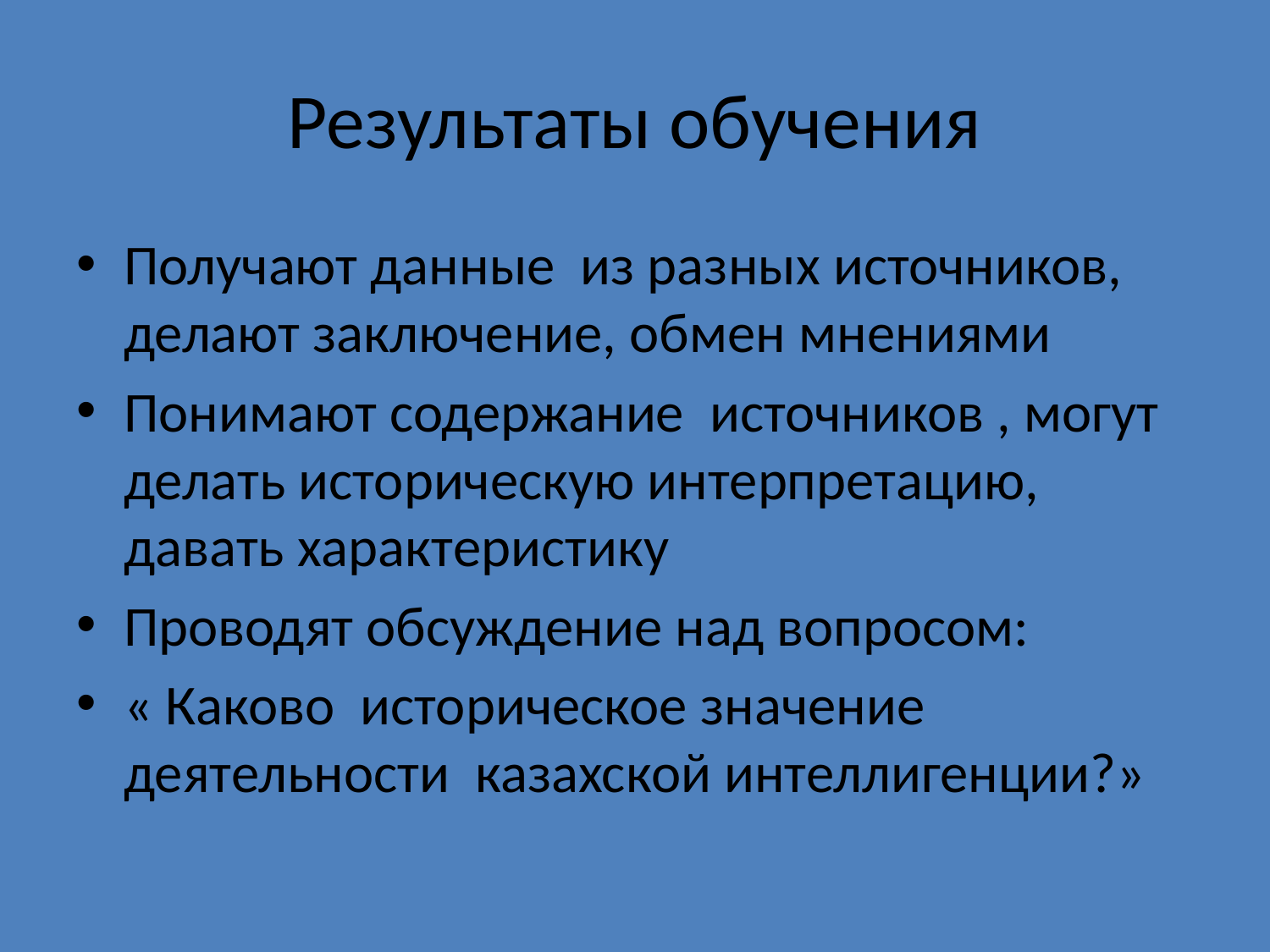

# Результаты обучения
Получают данные  из разных источников, делают заключение, обмен мнениями
Понимают содержание  источников , могут делать историческую интерпретацию, давать характеристику
Проводят обсуждение над вопросом:
« Каково  историческое значение деятельности  казахской интеллигенции?»